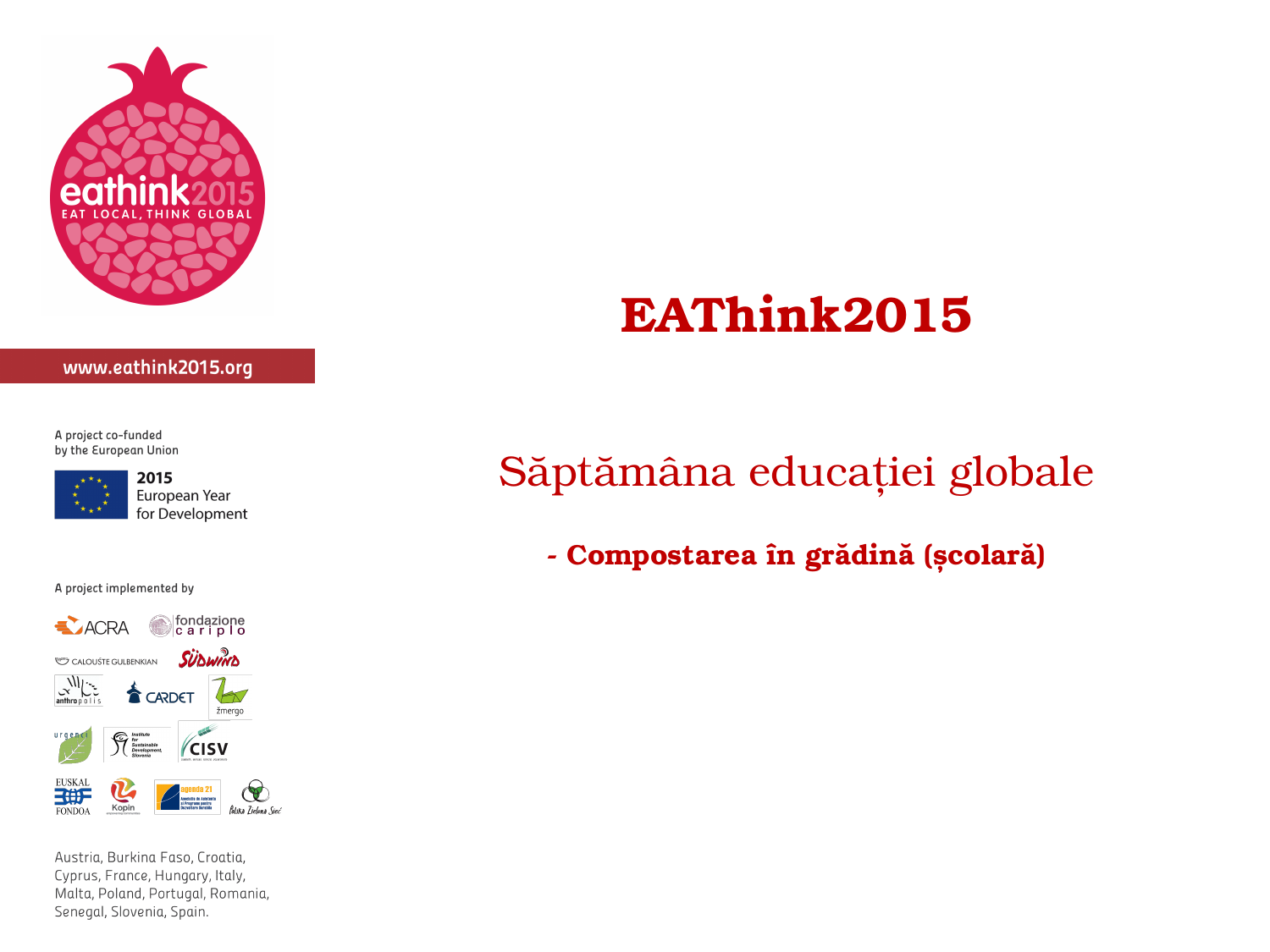

EAThink2015

Săptămâna educației globale

- Compostarea în grădină (școlară)